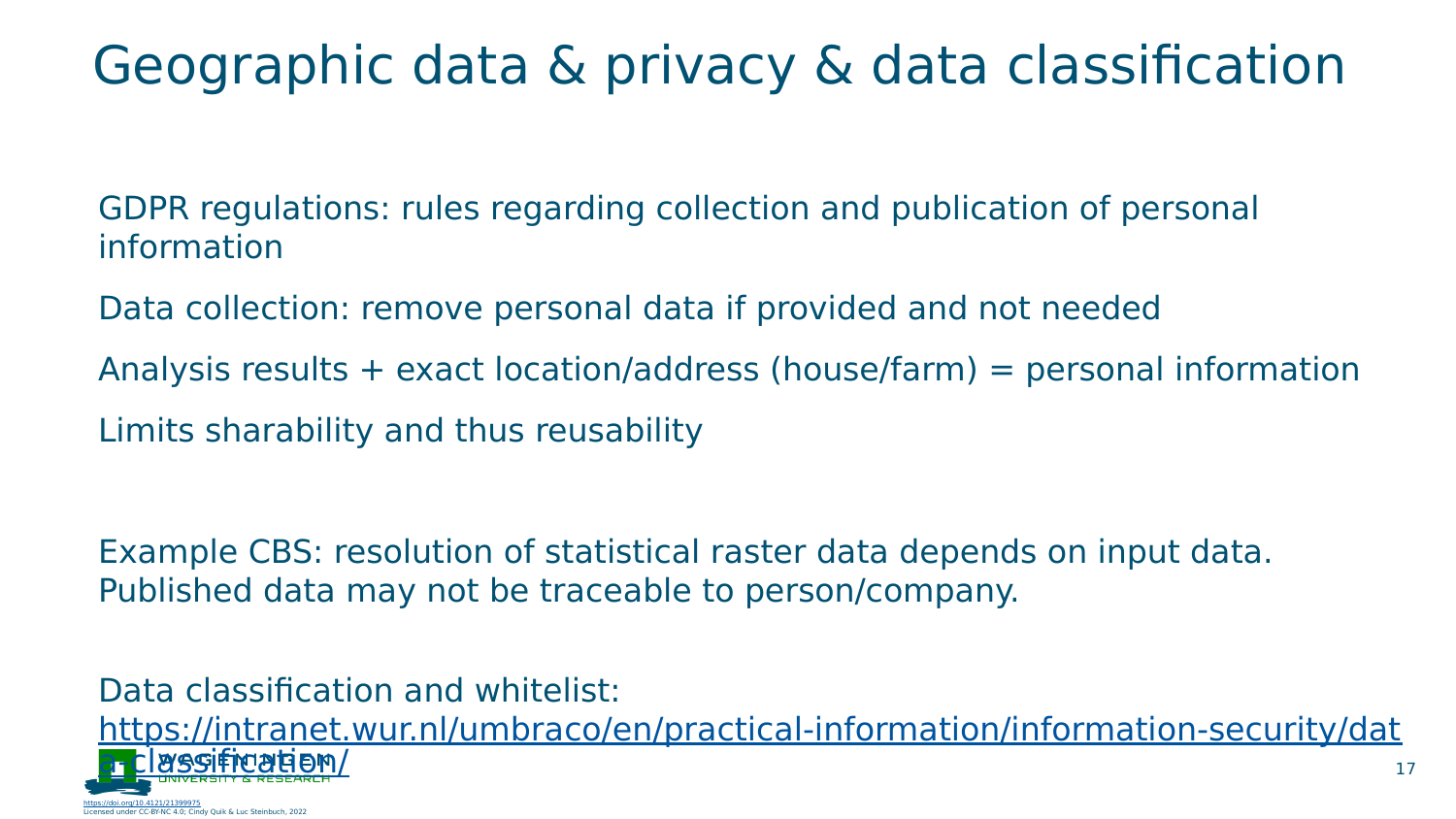

# Geographic data & privacy & data classification

GDPR regulations: rules regarding collection and publication of personal information
Data collection: remove personal data if provided and not needed
Analysis results + exact location/address (house/farm) = personal information
Limits sharability and thus reusability

Example CBS: resolution of statistical raster data depends on input data. Published data may not be traceable to person/company.
Data classification and whitelist: https://intranet.wur.nl/umbraco/en/practical-information/information-security/data-classification/

17